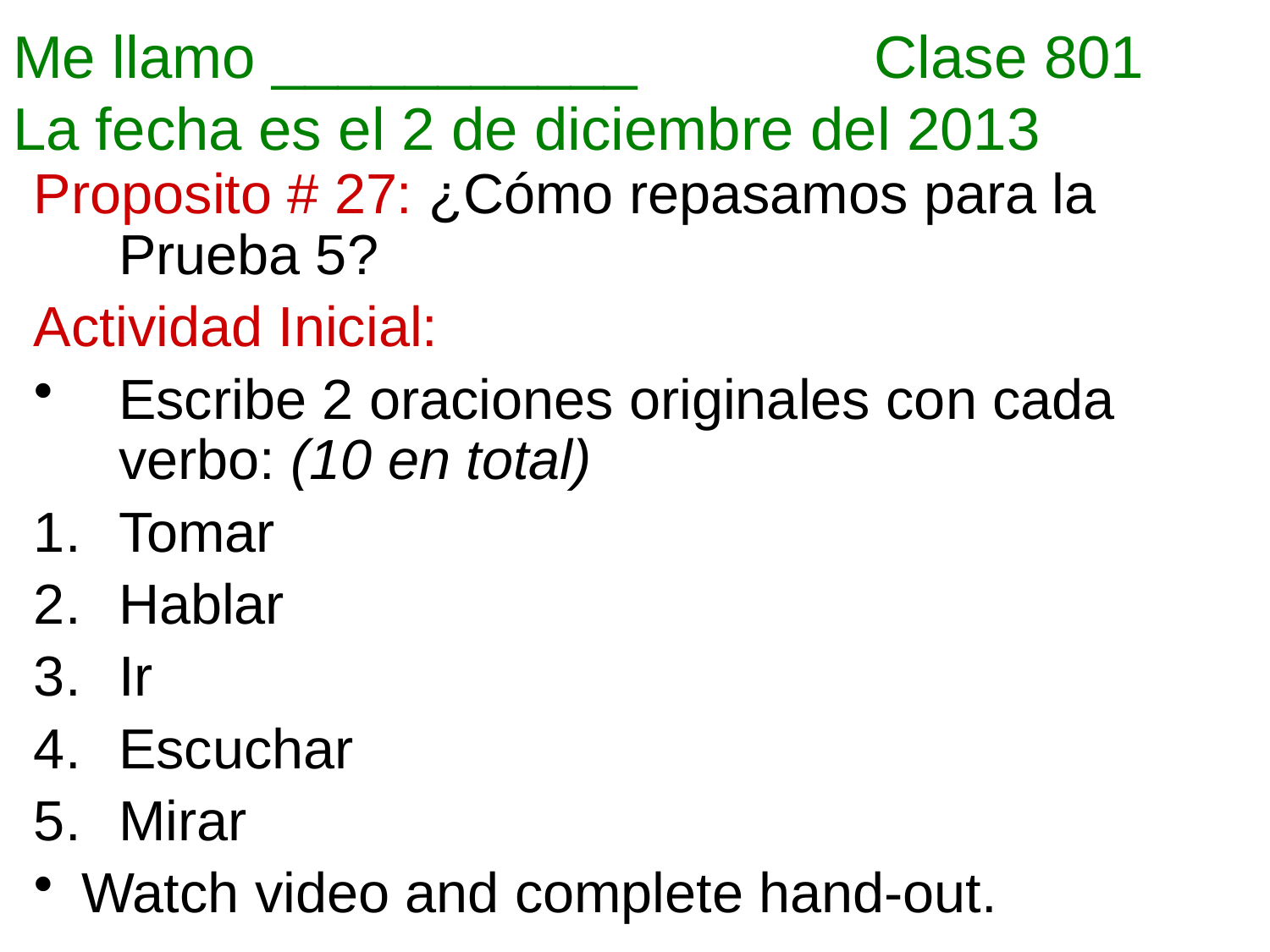

# Me llamo ___________ 	      Clase 801 La fecha es el 2 de diciembre del 2013
Proposito # 27: ¿Cómo repasamos para la Prueba 5?
Actividad Inicial:
Escribe 2 oraciones originales con cada verbo: (10 en total)
Tomar
Hablar
Ir
Escuchar
Mirar
Watch video and complete hand-out.